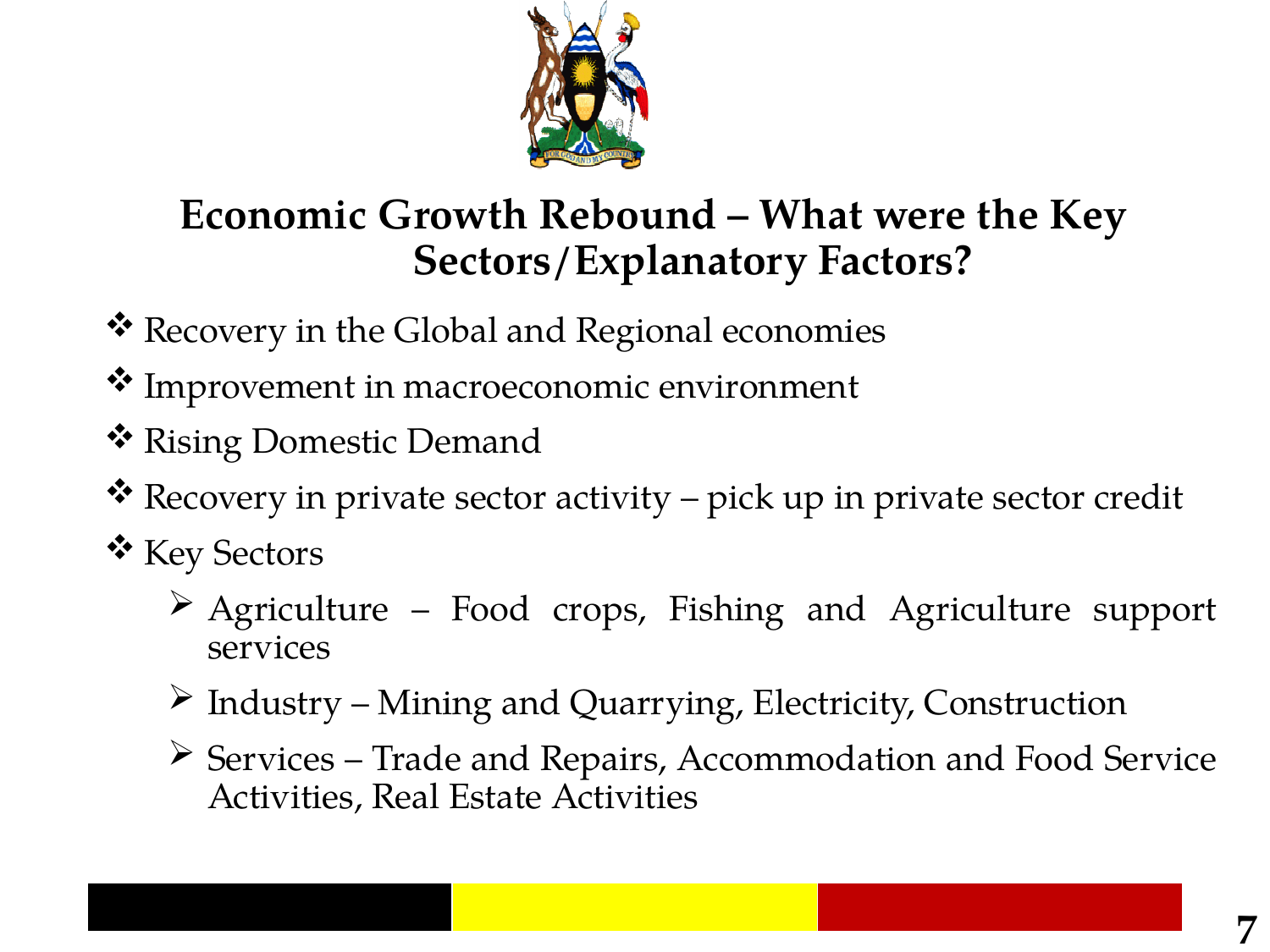

Economic Growth Rebound – What were the Key Sectors/Explanatory Factors?

Recovery in the Global and Regional economies
Improvement in macroeconomic environment
Rising Domestic Demand
Recovery in private sector activity – pick up in private sector credit
Key Sectors
Agriculture – Food crops, Fishing and Agriculture support services
Industry – Mining and Quarrying, Electricity, Construction
Services – Trade and Repairs, Accommodation and Food Service Activities, Real Estate Activities

7